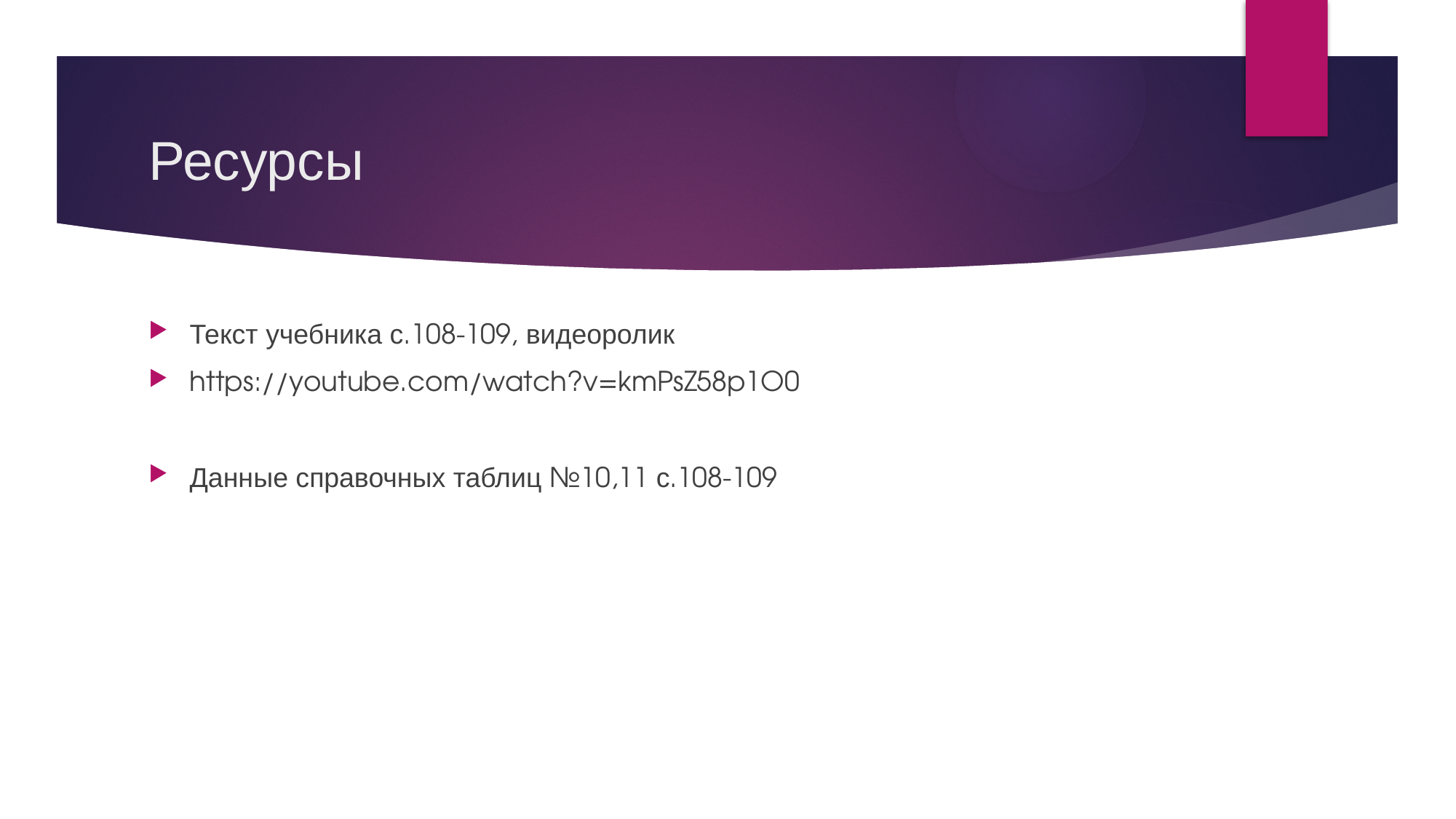

# Ресурсы
Текст учебника с.108-109, видеоролик
https://youtube.com/watch?v=kmPsZ58p1O0

Данные справочных таблиц №10,11 с.108-109